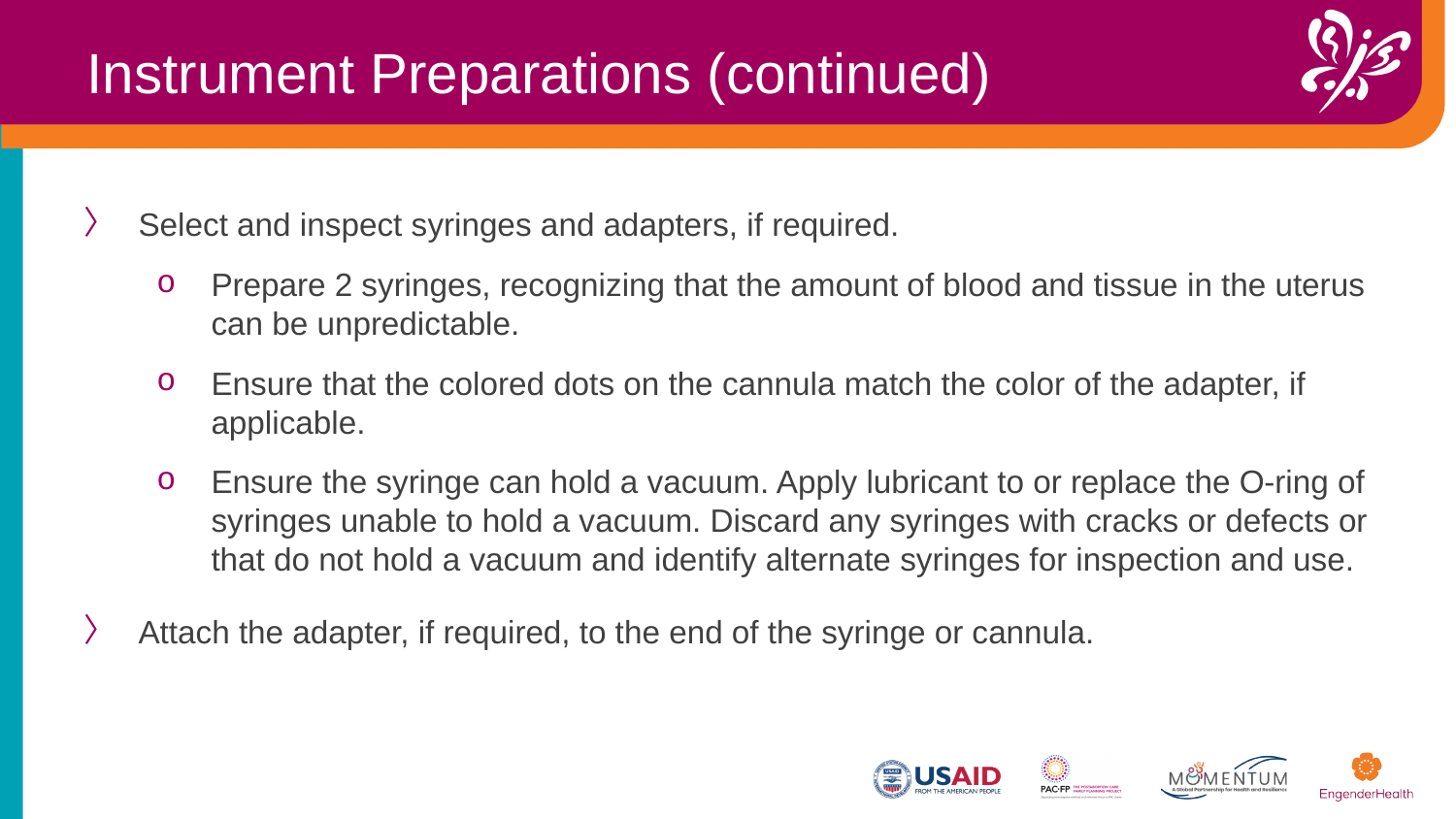

Instrument Preparations (continued)
Select and inspect syringes and adapters, if required.
Prepare 2 syringes, recognizing that the amount of blood and tissue in the uterus can be unpredictable.
Ensure that the colored dots on the cannula match the color of the adapter, if applicable.
Ensure the syringe can hold a vacuum. Apply lubricant to or replace the O-ring of syringes unable to hold a vacuum. Discard any syringes with cracks or defects or that do not hold a vacuum and identify alternate syringes for inspection and use.
Attach the adapter, if required, to the end of the syringe or cannula.